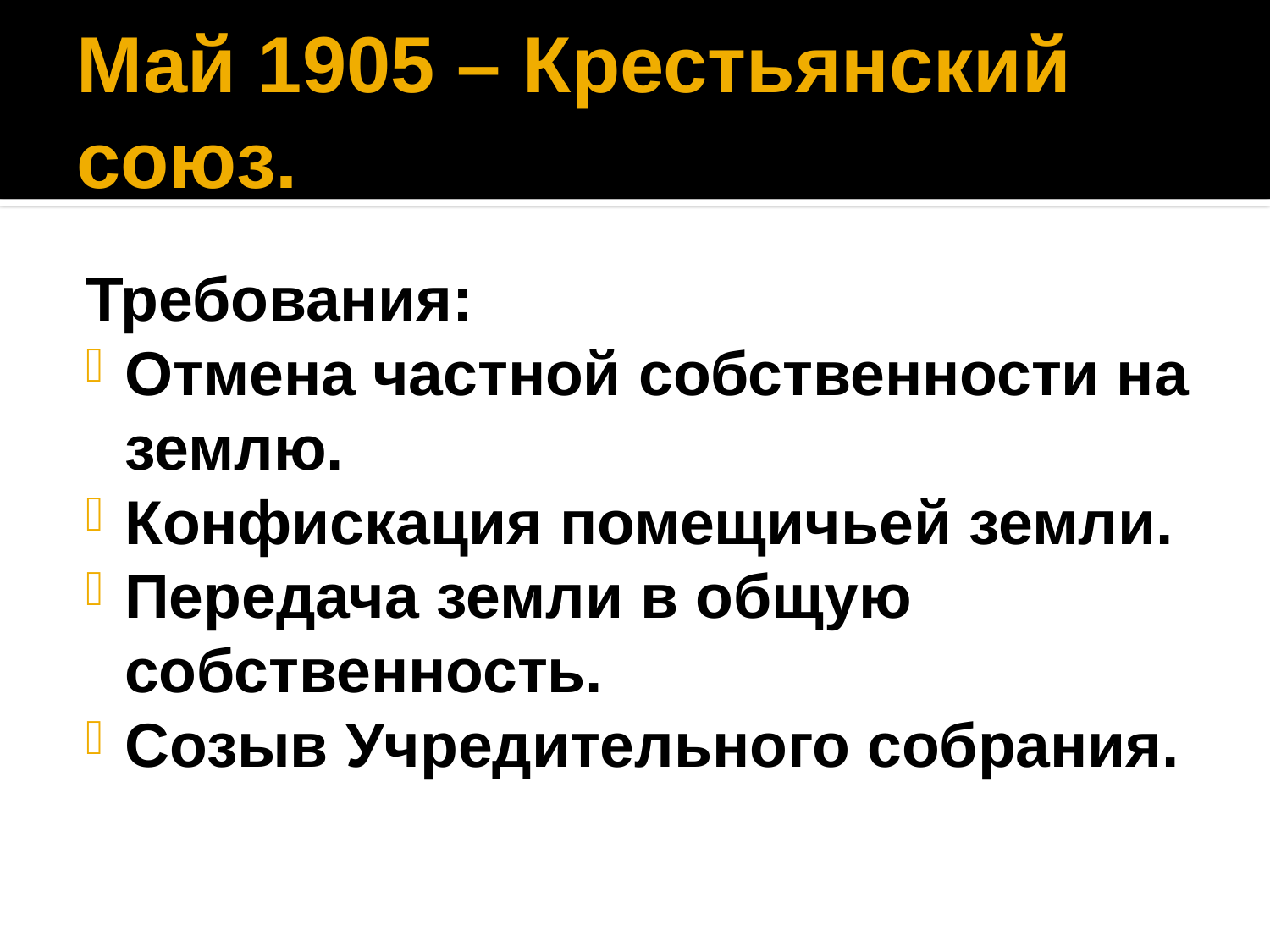

# Май 1905 – Крестьянский союз.
Требования:
Отмена частной собственности на землю.
Конфискация помещичьей земли.
Передача земли в общую собственность.
Созыв Учредительного собрания.